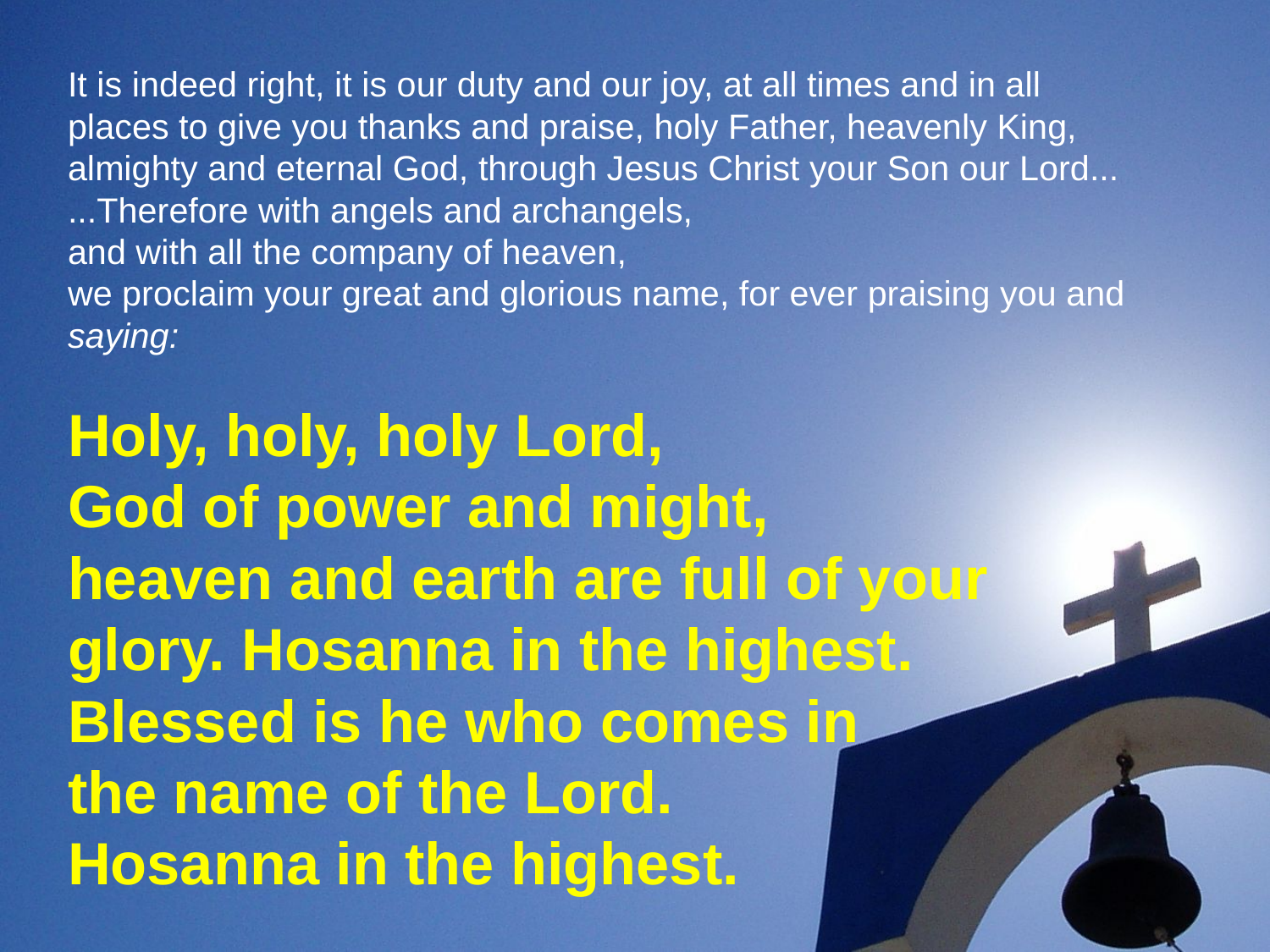

It is indeed right, it is our duty and our joy, at all times and in all places to give you thanks and praise, holy Father, heavenly King,
almighty and eternal God, through Jesus Christ your Son our Lord...
...Therefore with angels and archangels,
and with all the company of heaven,
we proclaim your great and glorious name, for ever praising you and saying:
Holy, holy, holy Lord,
God of power and might,
heaven and earth are full of your glory. Hosanna in the highest.
Blessed is he who comes in
the name of the Lord.
Hosanna in the highest.